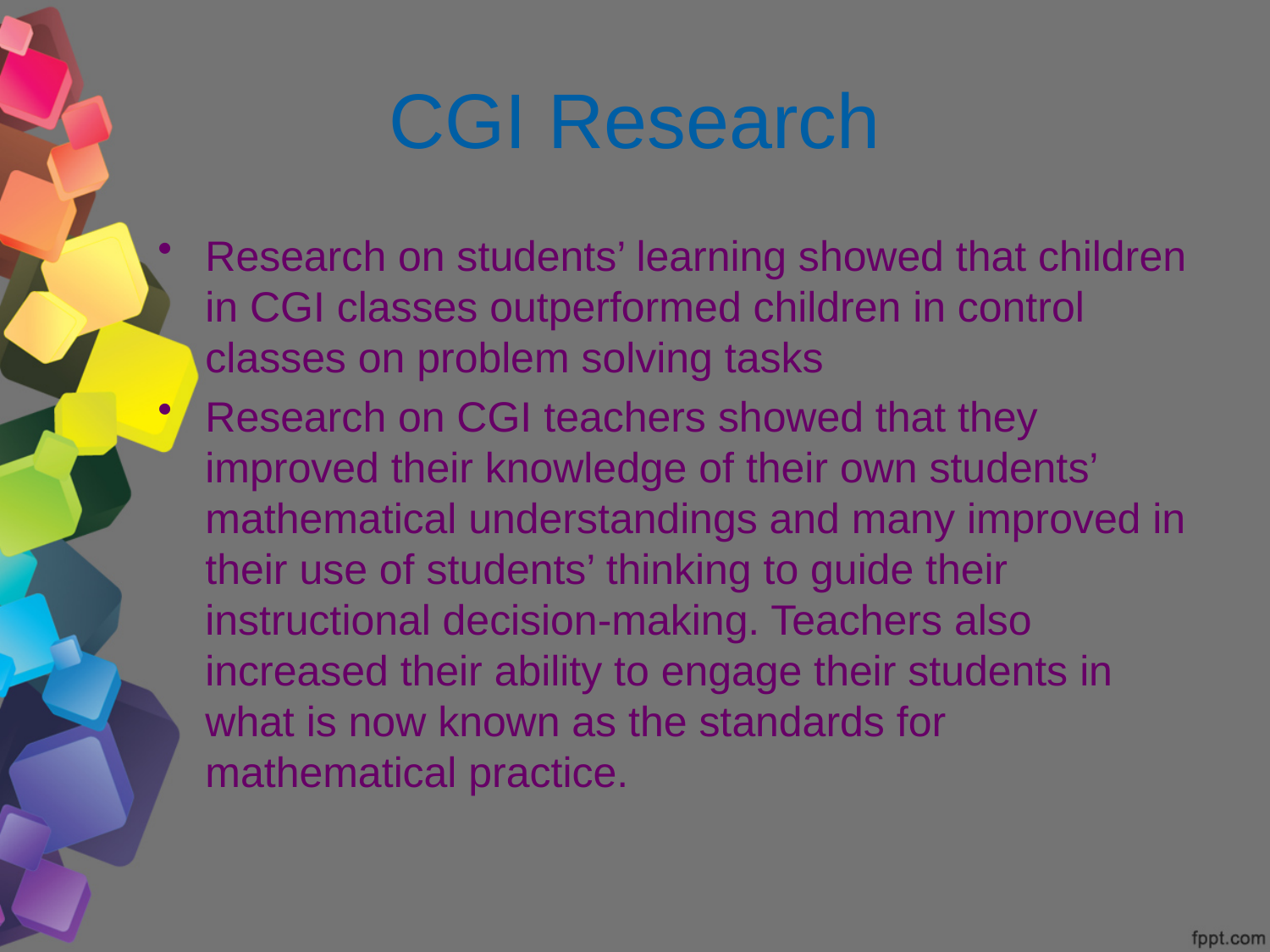

# CGI Research
Research on students’ learning showed that children in CGI classes outperformed children in control classes on problem solving tasks
Research on CGI teachers showed that they improved their knowledge of their own students’ mathematical understandings and many improved in their use of students’ thinking to guide their instructional decision-making. Teachers also increased their ability to engage their students in what is now known as the standards for mathematical practice.